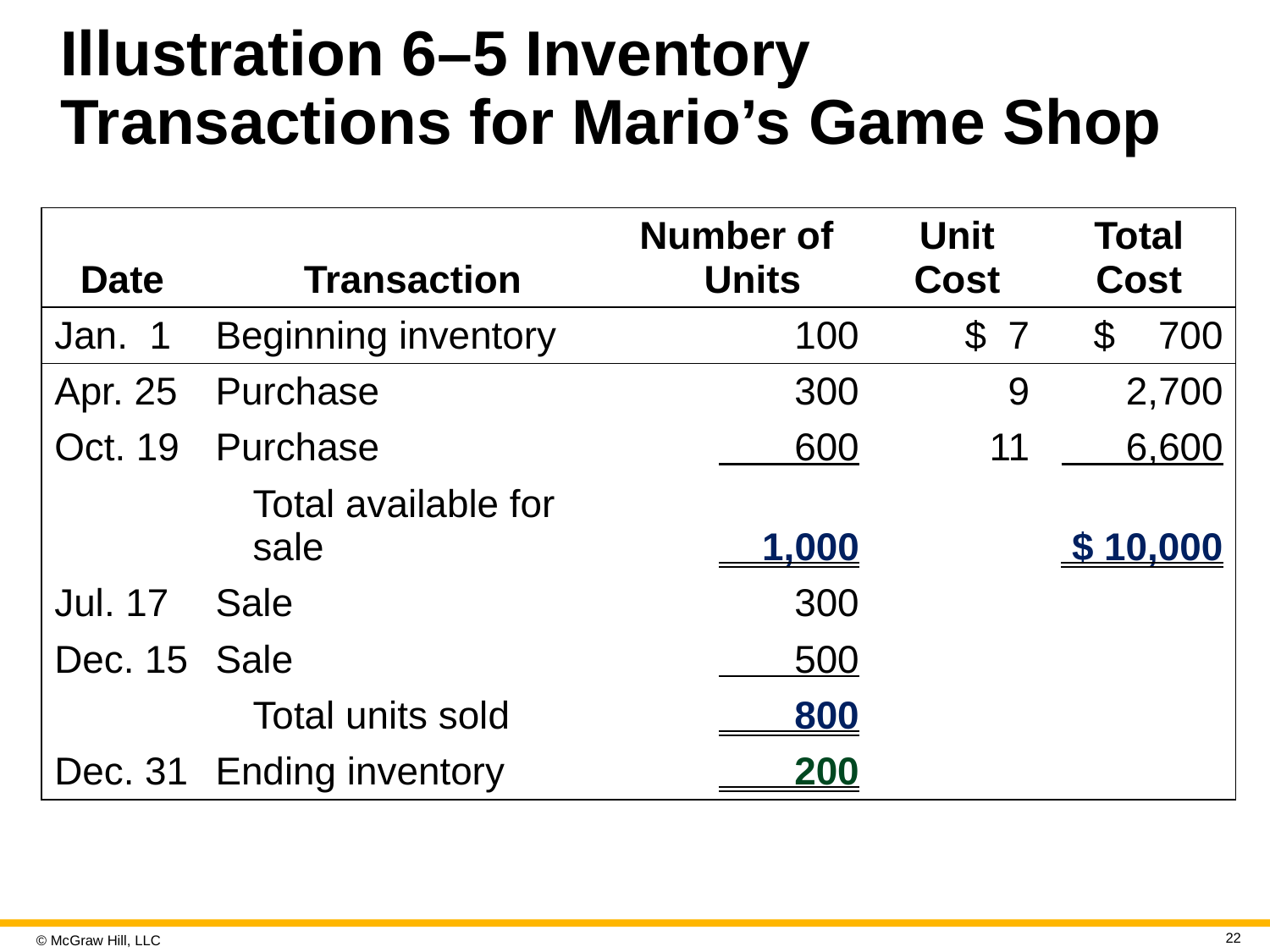

# Illustration 6–5 Inventory Transactions for Mario’s Game Shop
| Date | Transaction | Number of Units | Unit Cost | Total Cost |
| --- | --- | --- | --- | --- |
| Jan. 1 | Beginning inventory | 100 | $ 7 | $ 700 |
| Apr. 25 | Purchase | 300 | 9 | 2,700 |
| Oct. 19 | Purchase | 600 | 11 | 6,600 |
|  | Total available for sale | 1,000 |  | $ 10,000 |
| Jul. 17 | Sale | 300 |  |  |
| Dec. 15 | Sale | 500 |  |  |
|  | Total units sold | 800 |  |  |
| Dec. 31 | Ending inventory | 200 |  |  |
22